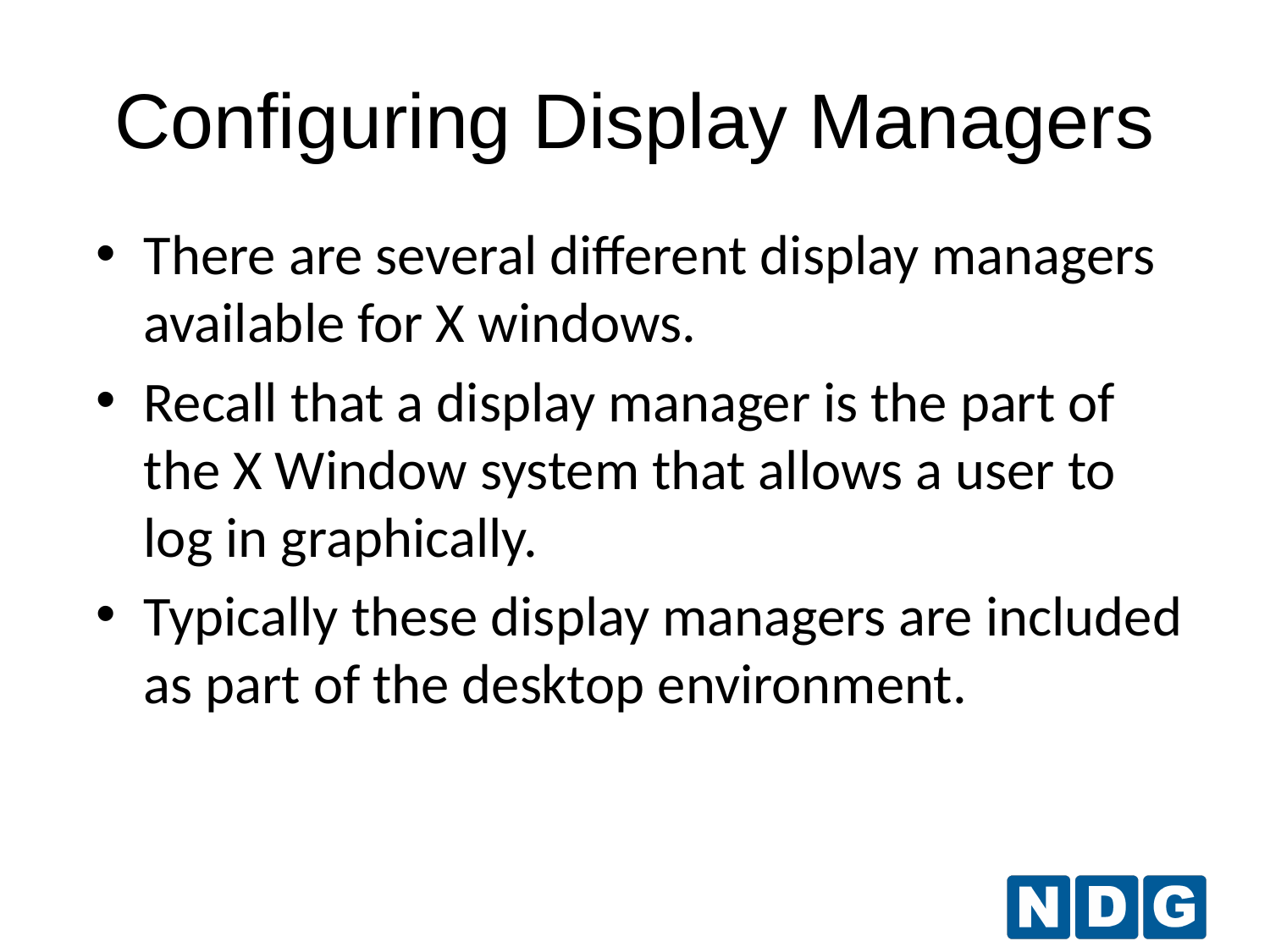

# Configuring Display Managers
There are several different display managers available for X windows.
Recall that a display manager is the part of the X Window system that allows a user to log in graphically.
Typically these display managers are included as part of the desktop environment.